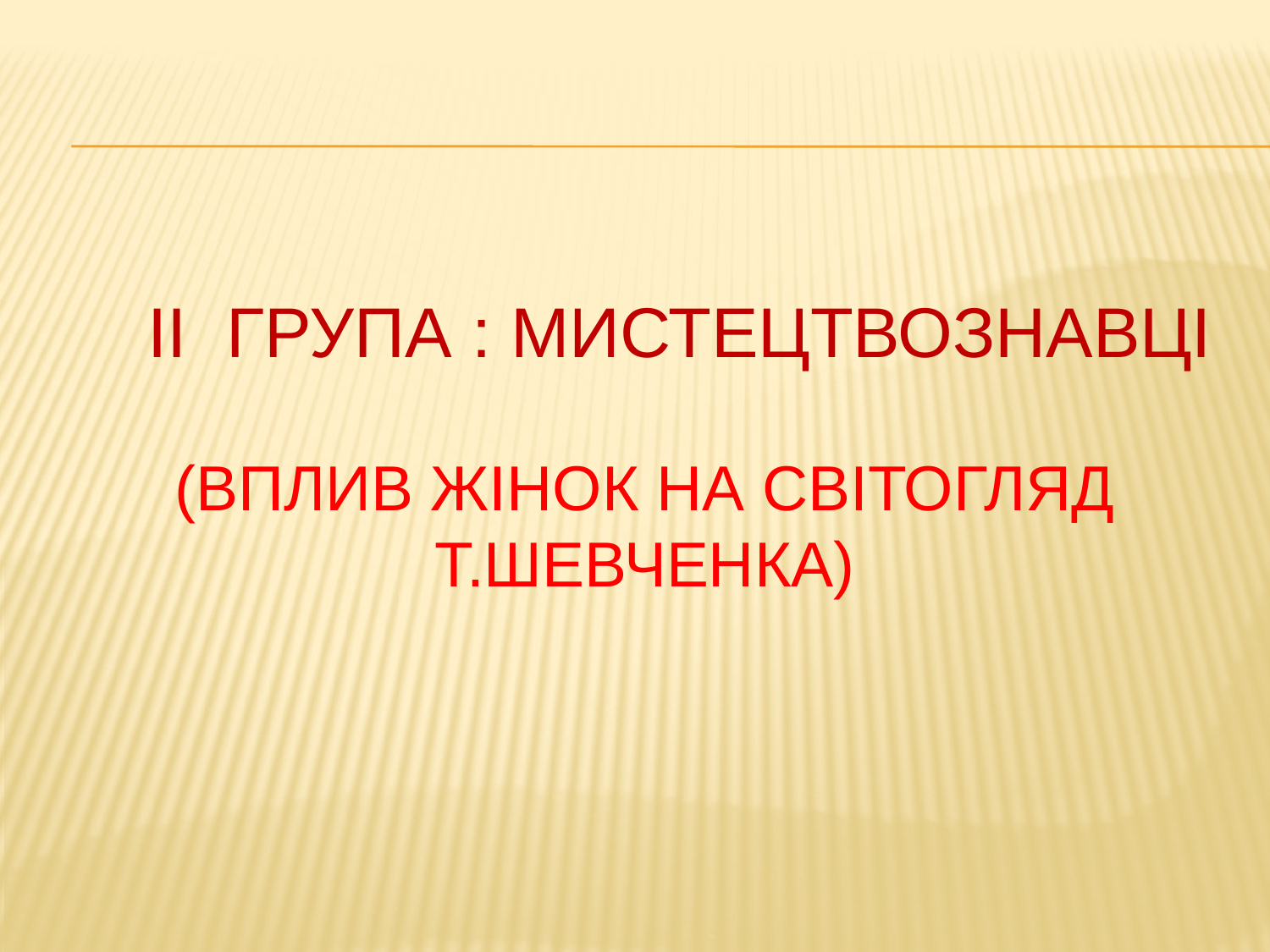

# ІІ  група : Мистецтвознавці (вплив жінок на світогляд Т.Шевченка)